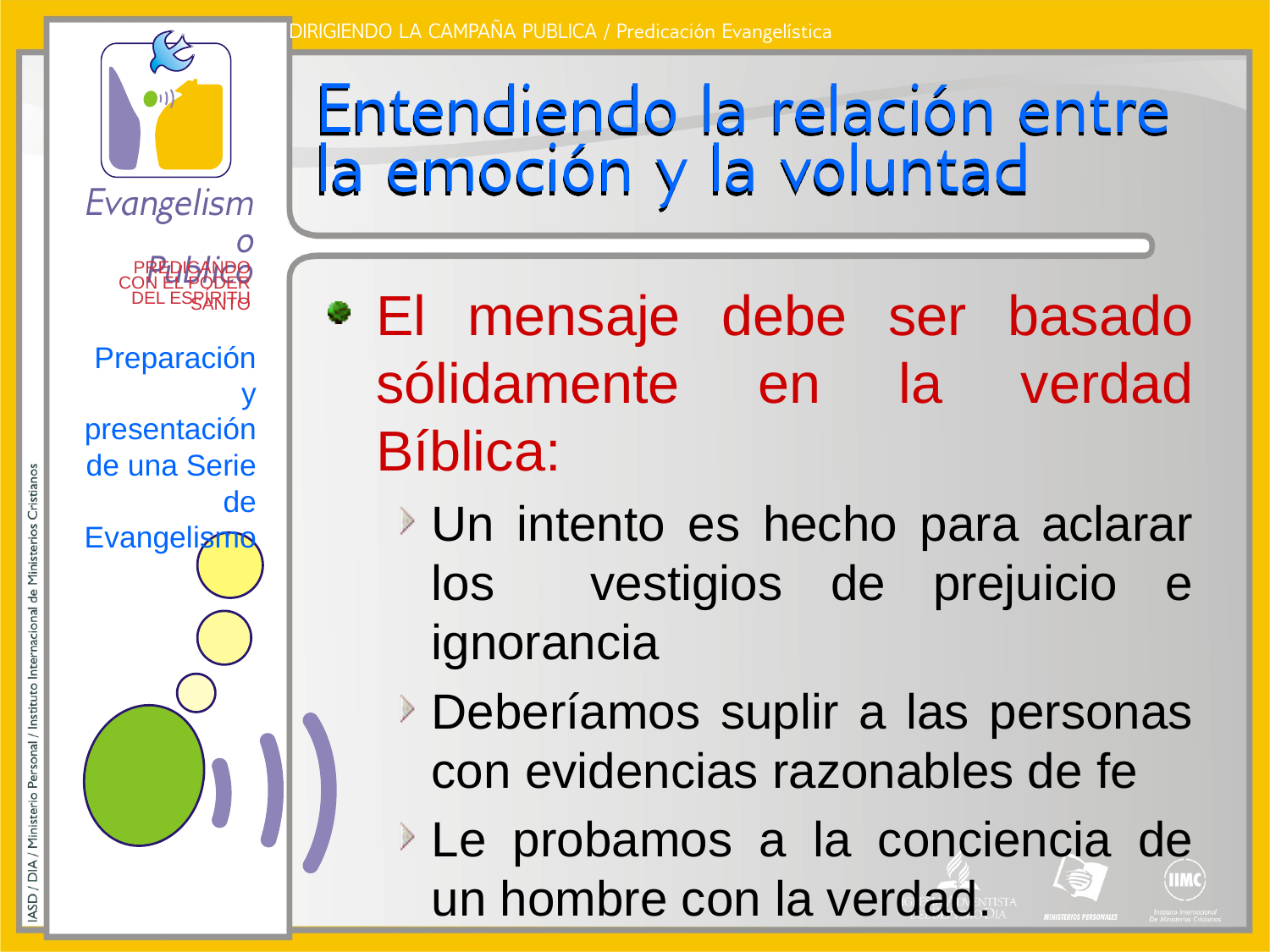

DIRIGIENDO LA CAMPAÑA PUBLICA / Predicación Evangelística
# Entendiendo la relación entre la emoción y la voluntad
El mensaje debe ser basado sólidamente en la verdad Bíblica:
Un intento es hecho para aclarar los  vestigios de prejuicio e ignorancia
Deberíamos suplir a las personas con evidencias razonables de fe
Le probamos a la conciencia de un hombre con la verdad.